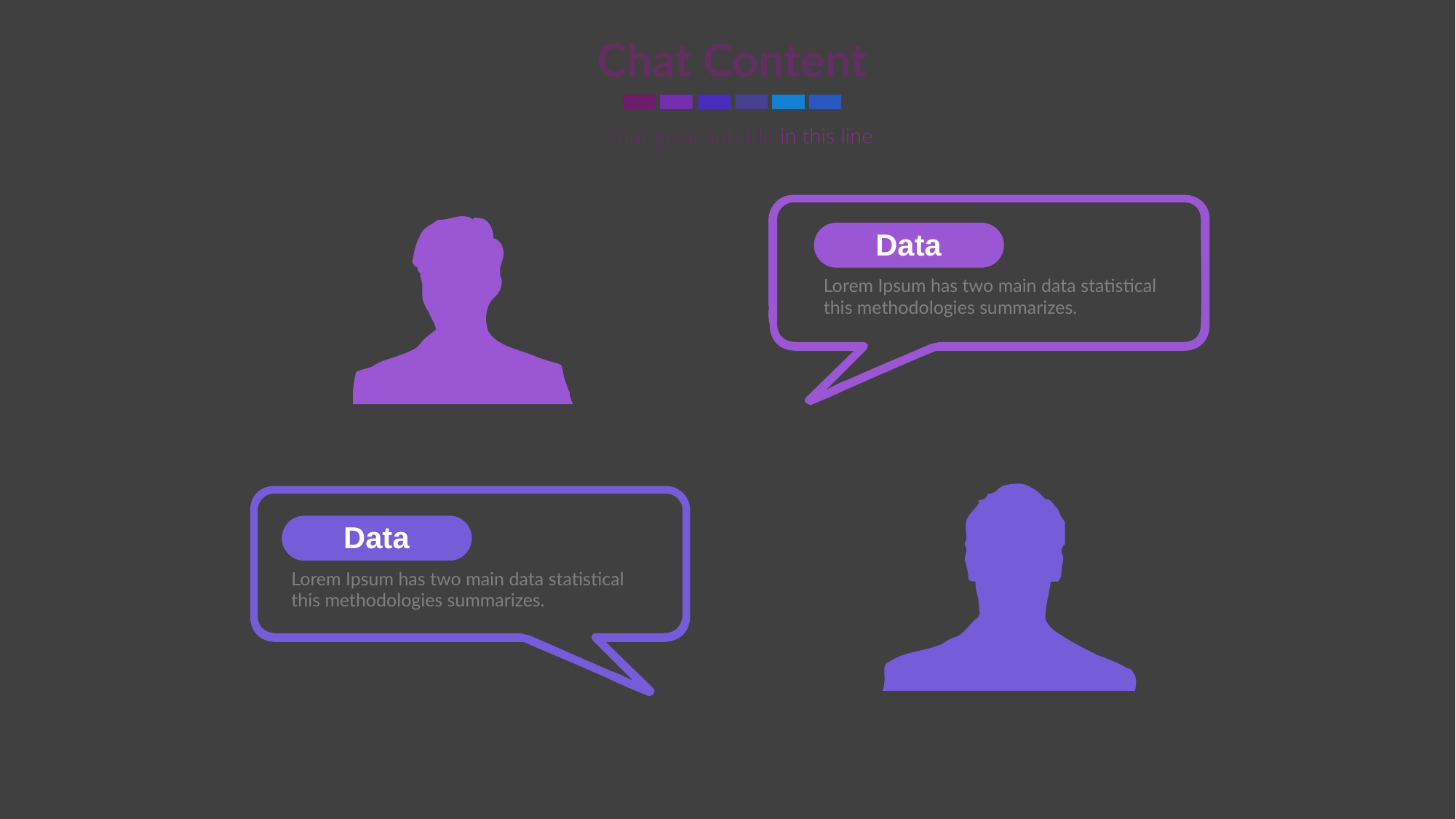

Chat Content
Your great subtitle in this line

Data
Lorem Ipsum has two main data statistical this methodologies summarizes.

Data
Lorem Ipsum has two main data statistical this methodologies summarizes.